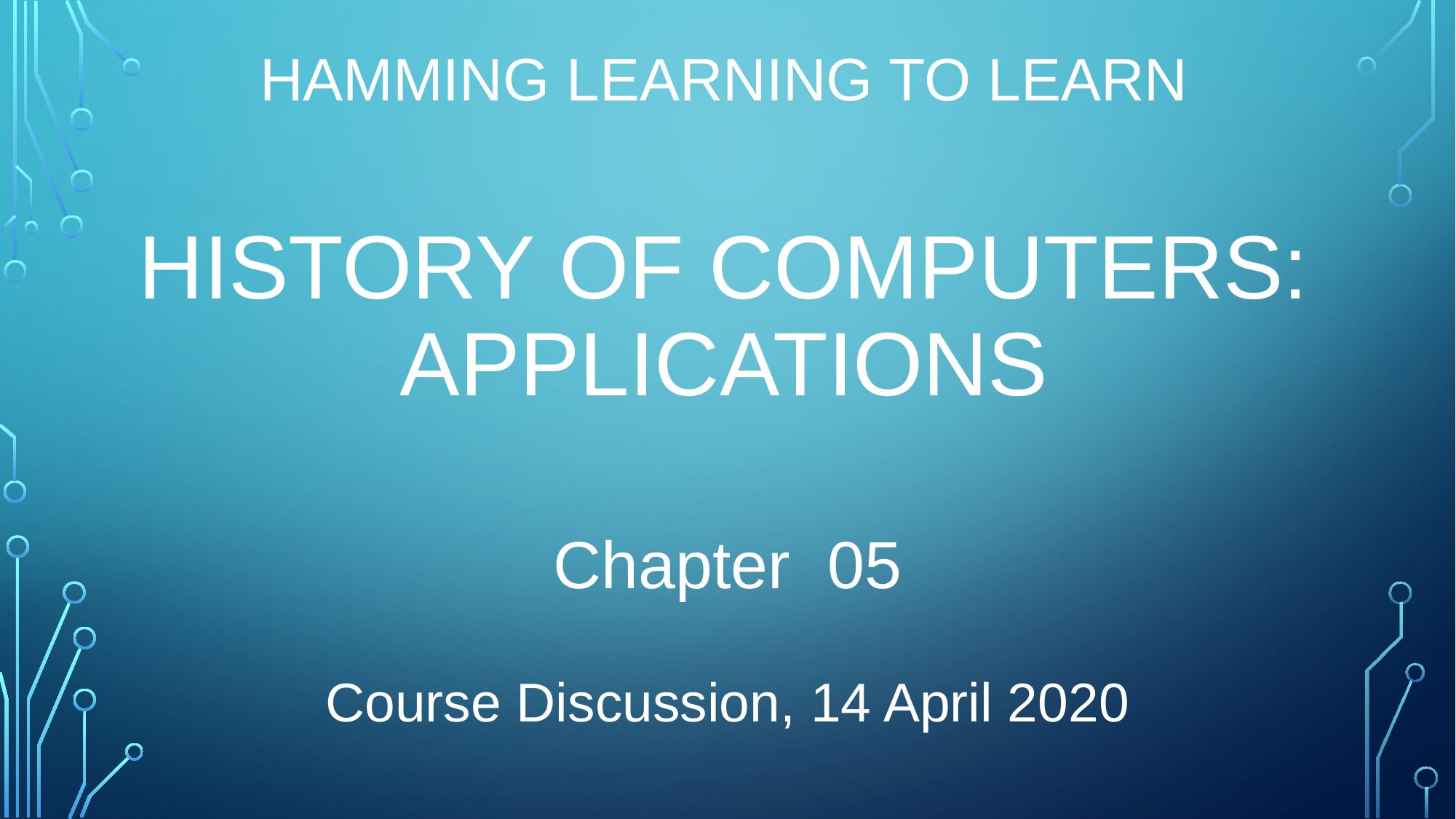

# Hamming Learning to Learn history of computers: APPLICATIONS
Chapter  05

Course Discussion, 14 April 2020